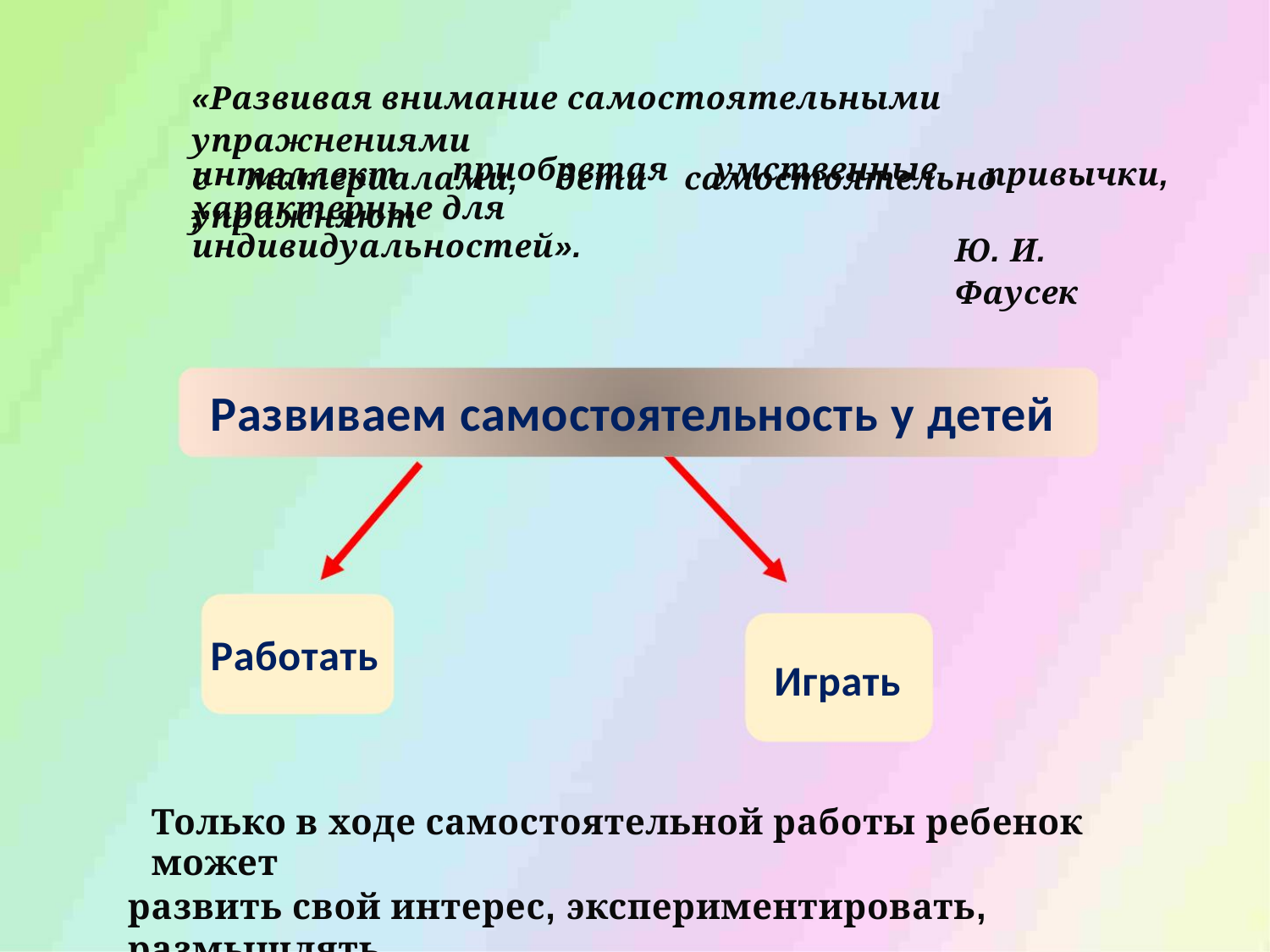

«Развивая внимание самостоятельными упражнениями
с материалами, дети самостоятельно упражняют
интеллект,
приобретая
характерные для индивидуальностей».
умственные
привычки,
Ю. И. Фаусек
Развиваем самостоятельность у детей
Работать
Играть
Только в ходе самостоятельной работы ребенок может
развить свой интерес, экспериментировать, размышлять.